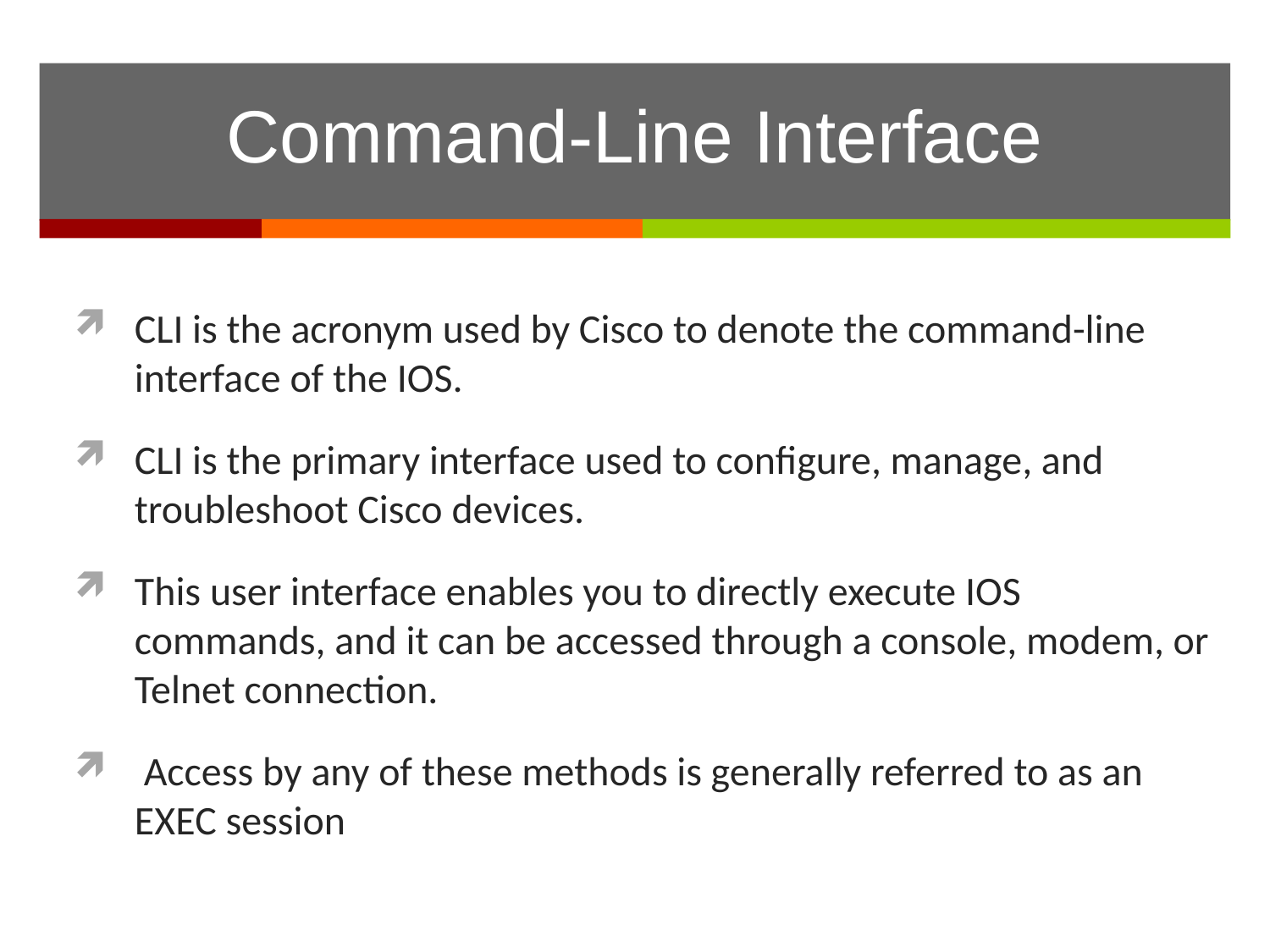

# Command-Line Interface
CLI is the acronym used by Cisco to denote the command-line interface of the IOS.
CLI is the primary interface used to configure, manage, and troubleshoot Cisco devices.
This user interface enables you to directly execute IOS commands, and it can be accessed through a console, modem, or Telnet connection.
 Access by any of these methods is generally referred to as an EXEC session